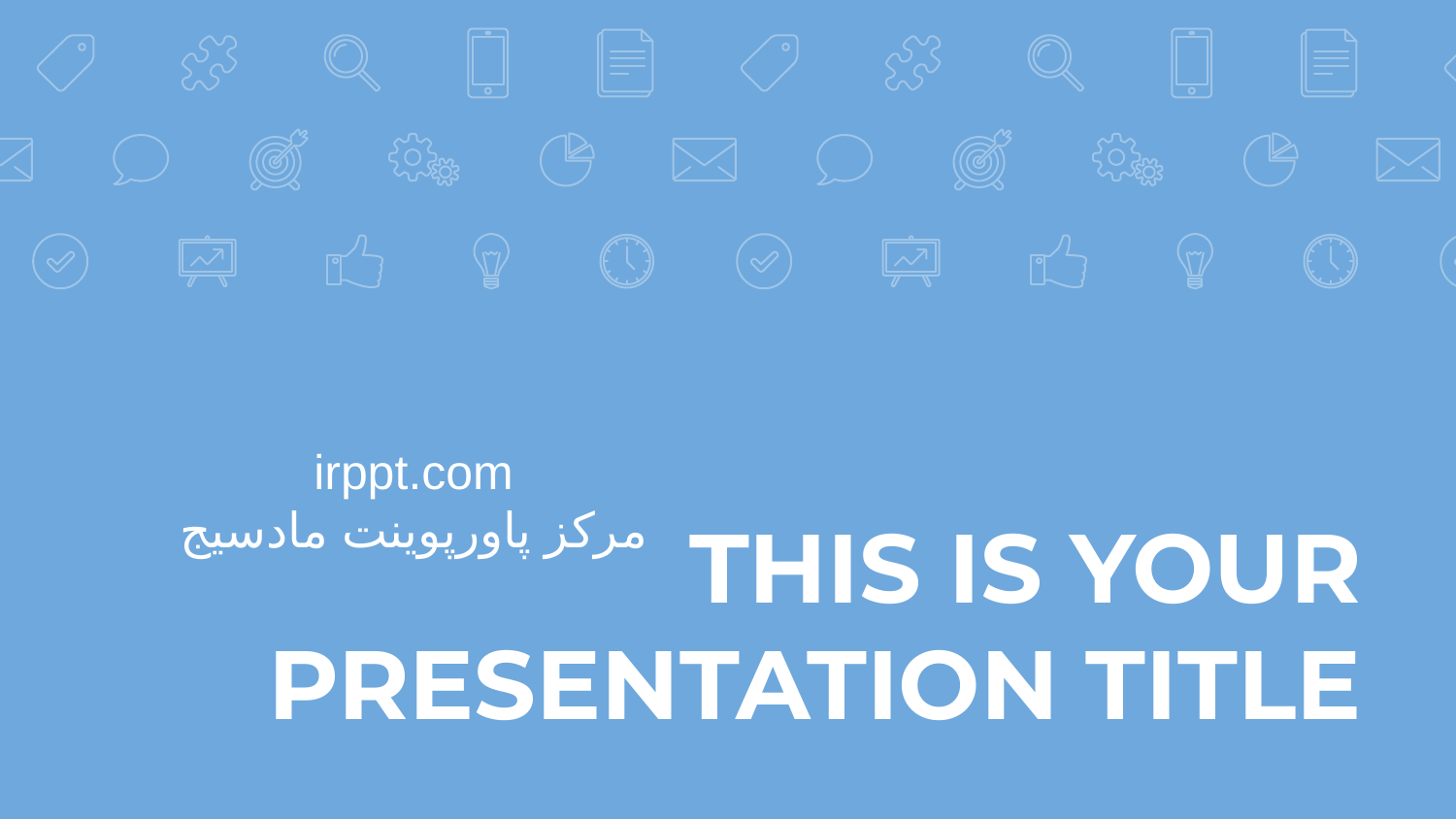

# THIS IS YOUR PRESENTATION TITLE
irppt.com
مرکز پاورپوینت مادسیج